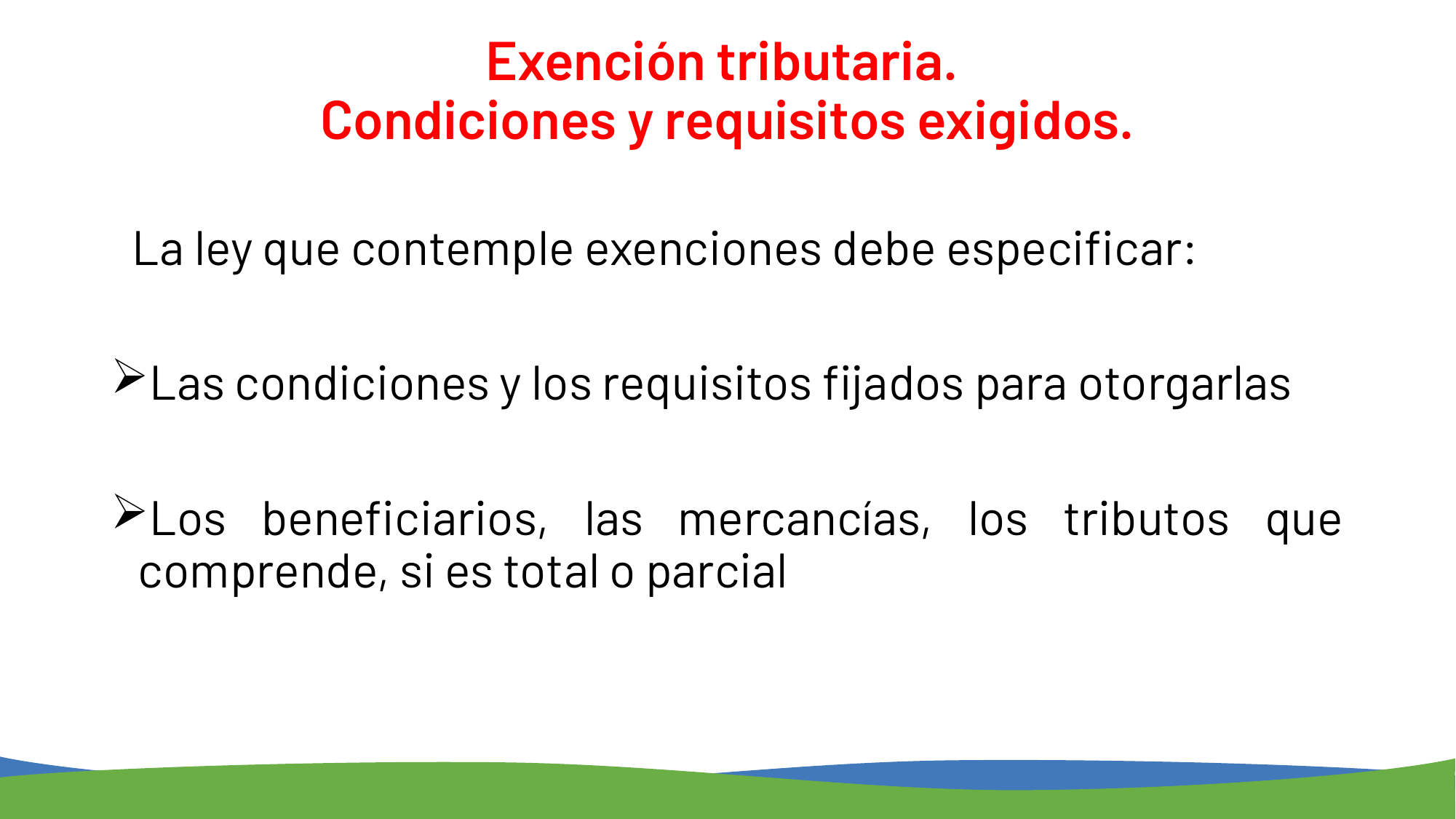

# Exención tributaria. Condiciones y requisitos exigidos.
	La ley que contemple exenciones debe especificar:

Las condiciones y los requisitos fijados para otorgarlas

Los beneficiarios, las mercancías, los tributos que comprende, si es total o parcial